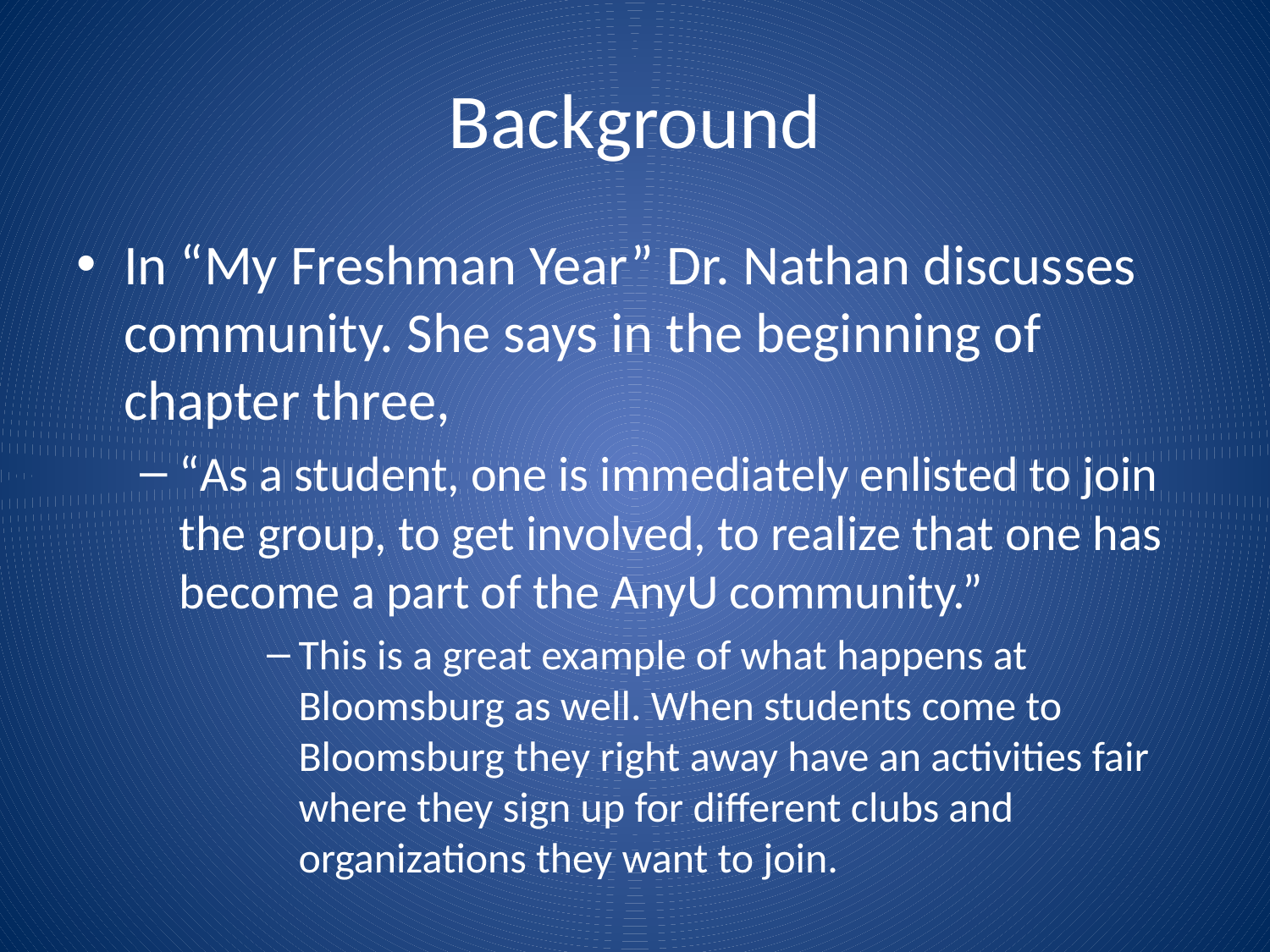

# Background
In “My Freshman Year” Dr. Nathan discusses community. She says in the beginning of chapter three,
“As a student, one is immediately enlisted to join the group, to get involved, to realize that one has become a part of the AnyU community.”
This is a great example of what happens at Bloomsburg as well. When students come to Bloomsburg they right away have an activities fair where they sign up for different clubs and organizations they want to join.